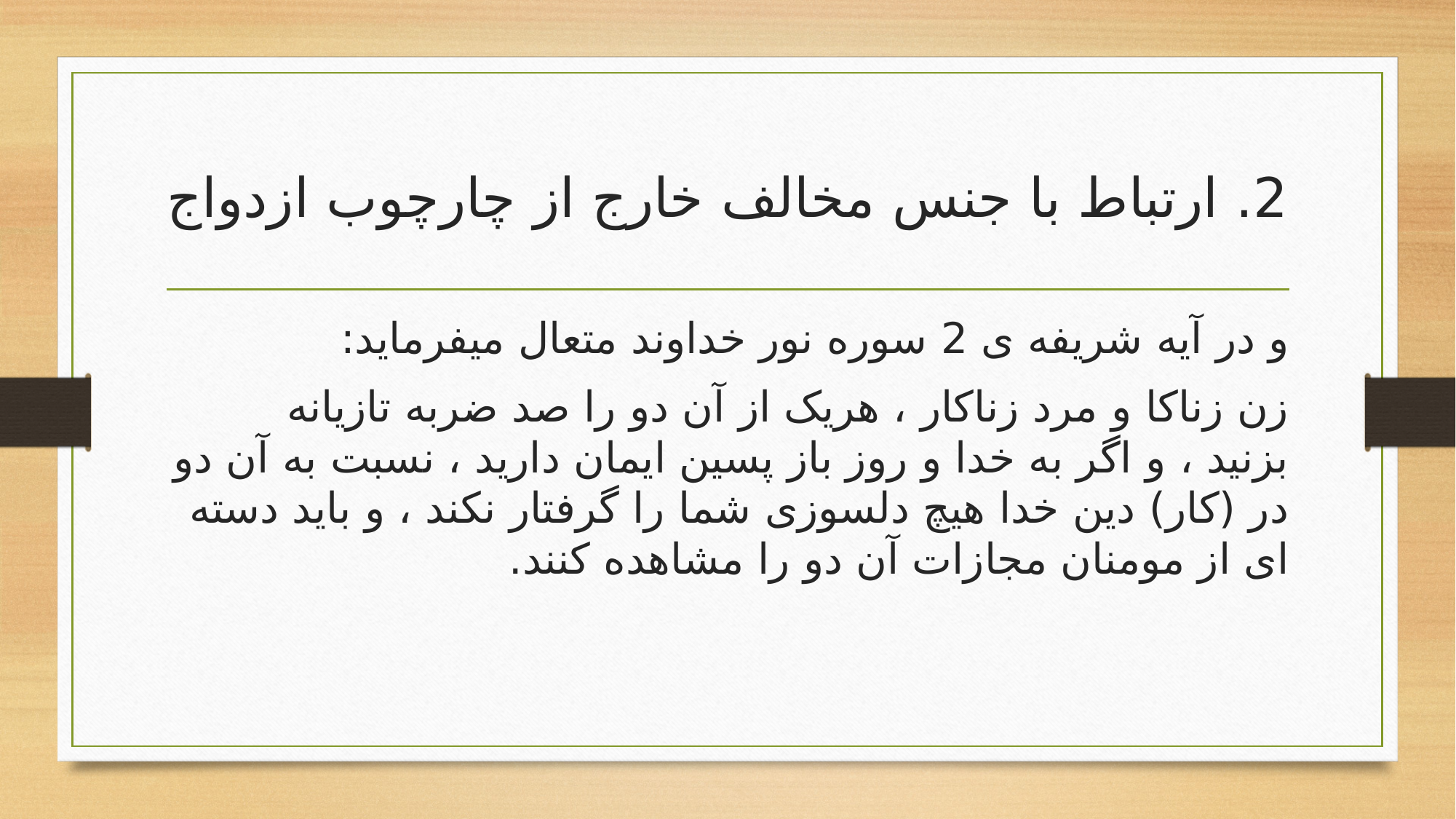

# 2. ارتباط با جنس مخالف خارج از چارچوب ازدواج
و در آیه شریفه ی 2 سوره نور خداوند متعال میفرماید:
زن زناکا و مرد زناکار ، هریک از آن دو را صد ضربه تازیانه بزنید ، و اگر به خدا و روز باز پسین ایمان دارید ، نسبت به آن دو در (کار) دین خدا هیچ دلسوزی شما را گرفتار نکند ، و باید دسته ای از مومنان مجازات آن دو را مشاهده کنند.